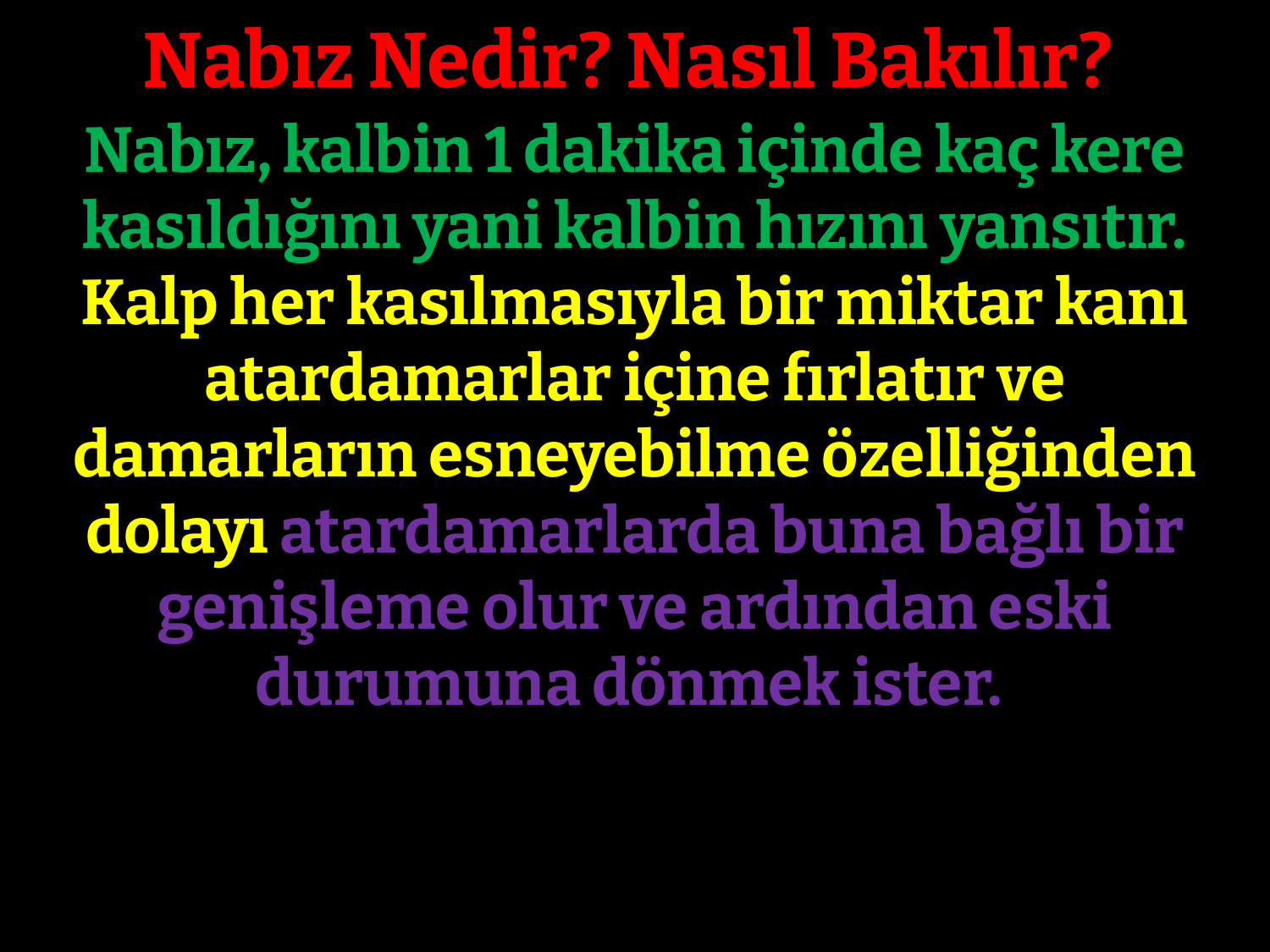

Nabız Nedir? Nasıl Bakılır?
Nabız, kalbin 1 dakika içinde kaç kere kasıldığını yani kalbin hızını yansıtır. Kalp her kasılmasıyla bir miktar kanı atardamarlar içine fırlatır ve damarların esneyebilme özelliğinden dolayı atardamarlarda buna bağlı bir genişleme olur ve ardından eski durumuna dönmek ister.
#